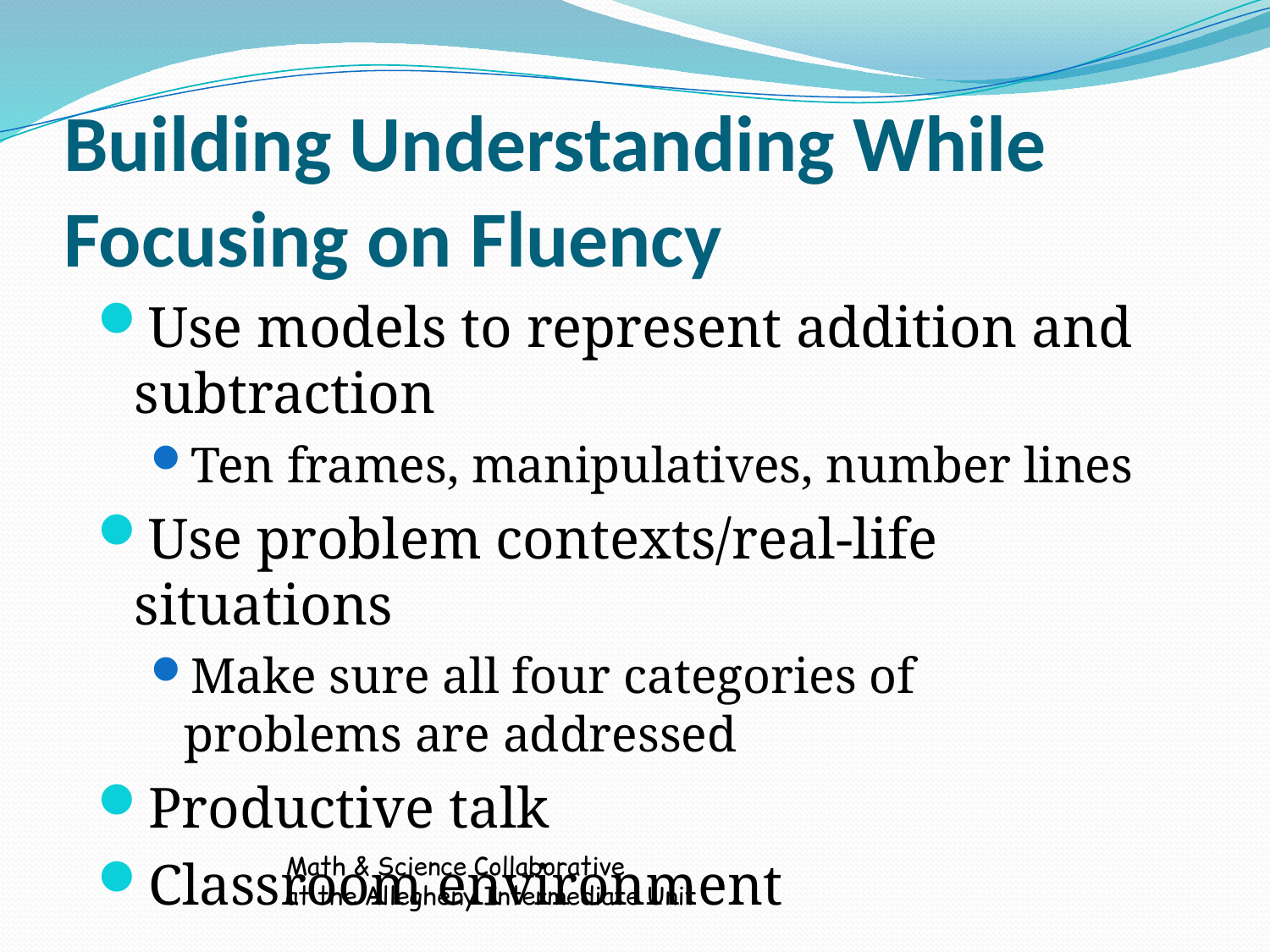

# Building Understanding While Focusing on Fluency
Use models to represent addition and subtraction
Ten frames, manipulatives, number lines
Use problem contexts/real-life situations
Make sure all four categories of problems are addressed
Productive talk
Classroom environment
Math & Science Collaborative
at the Allegheny Intermediate Unit